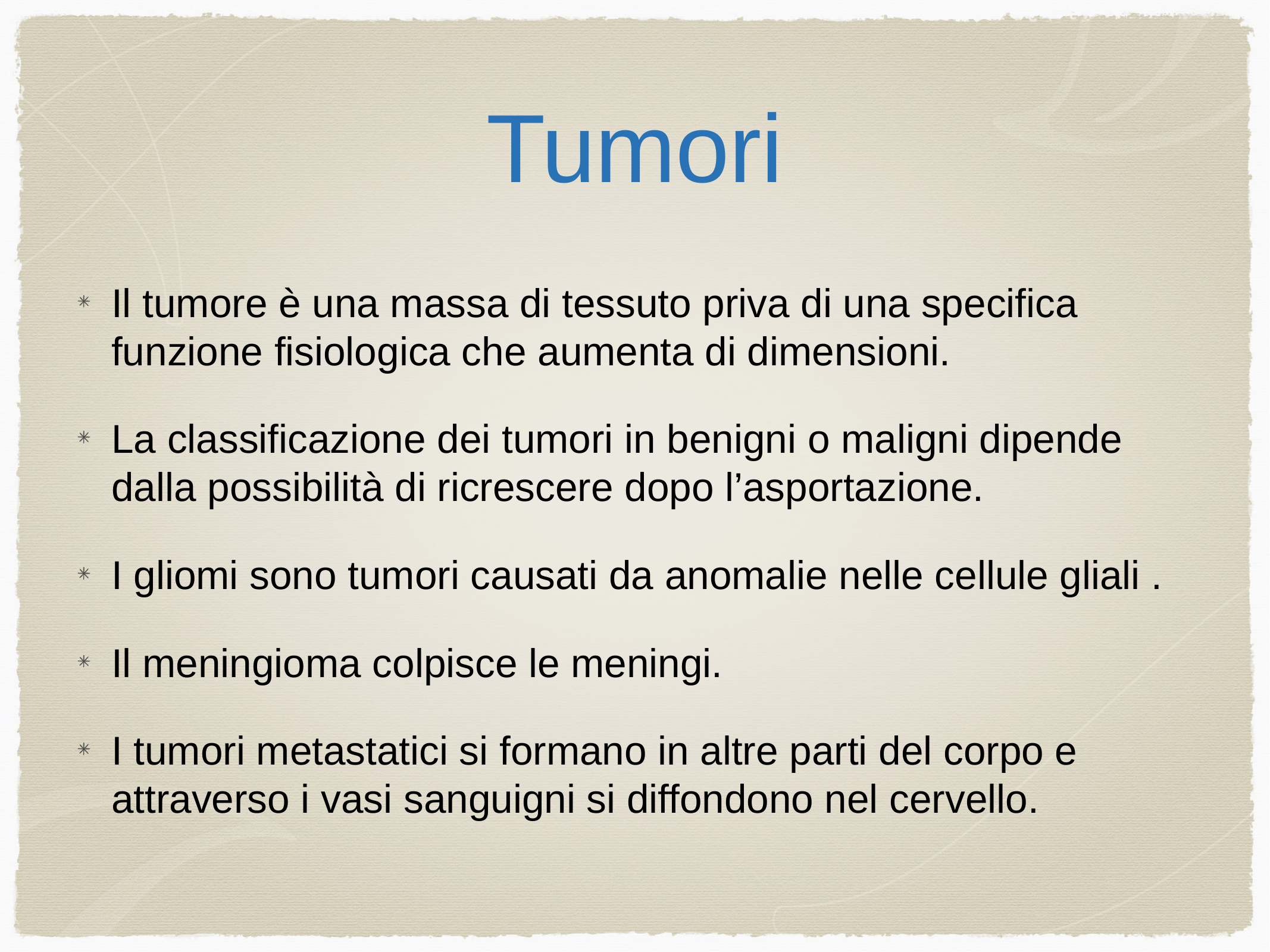

# Tumori
Il tumore è una massa di tessuto priva di una specifica funzione fisiologica che aumenta di dimensioni.
La classificazione dei tumori in benigni o maligni dipende dalla possibilità di ricrescere dopo l’asportazione.
I gliomi sono tumori causati da anomalie nelle cellule gliali .
Il meningioma colpisce le meningi.
I tumori metastatici si formano in altre parti del corpo e attraverso i vasi sanguigni si diffondono nel cervello.